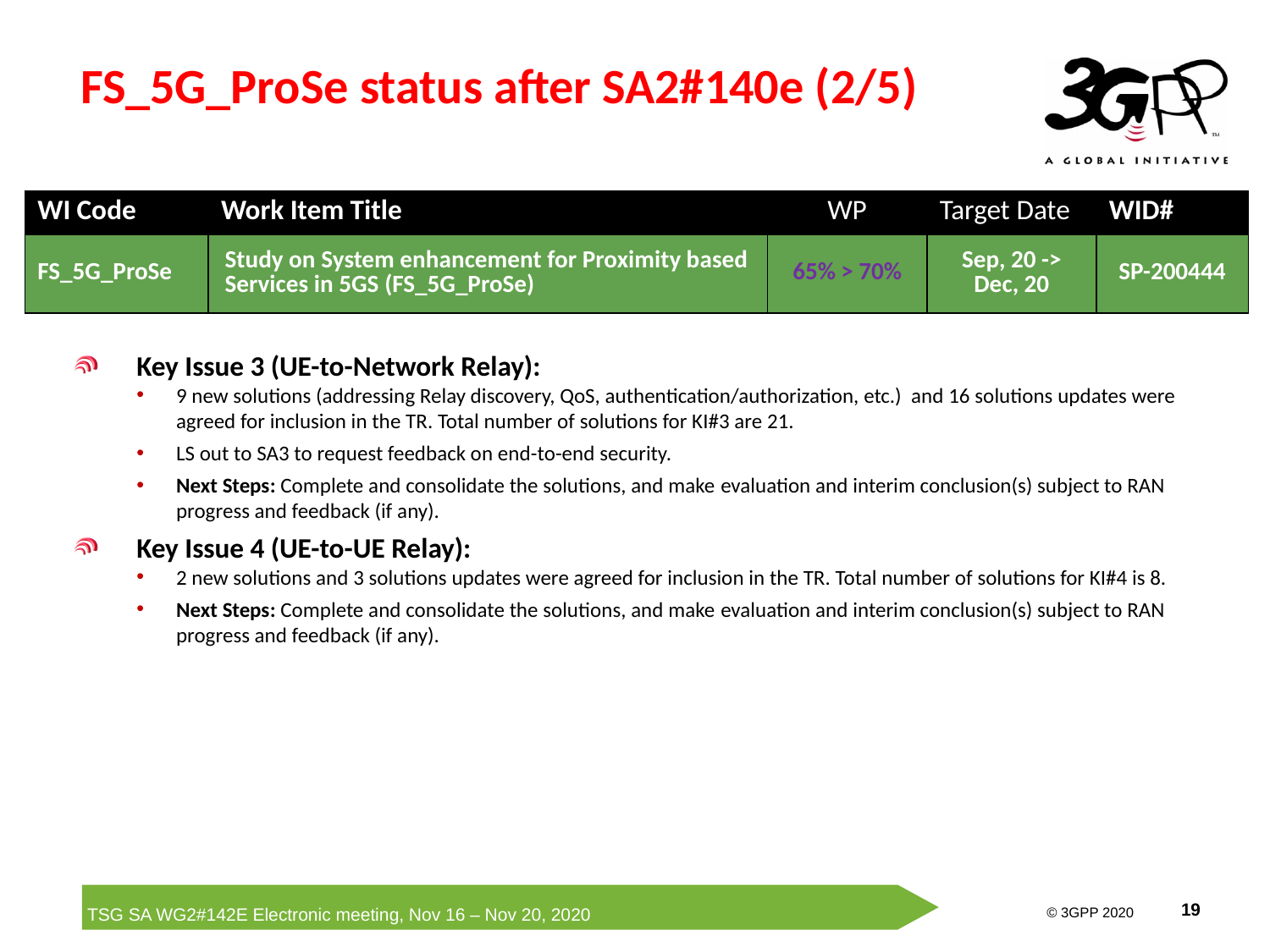

# FS_5G_ProSe status after SA2#140e (2/5)
| WI Code | Work Item Title | WP | Target Date | WID# |
| --- | --- | --- | --- | --- |
| FS\_5G\_ProSe | Study on System enhancement for Proximity based Services in 5GS (FS\_5G\_ProSe) | 65% > 70% | Sep, 20 -> Dec, 20 | SP-200444 |
Key Issue 3 (UE-to-Network Relay):
9 new solutions (addressing Relay discovery, QoS, authentication/authorization, etc.)  and 16 solutions updates were agreed for inclusion in the TR. Total number of solutions for KI#3 are 21.
LS out to SA3 to request feedback on end-to-end security.
Next Steps: Complete and consolidate the solutions, and make evaluation and interim conclusion(s) subject to RAN progress and feedback (if any).
Key Issue 4 (UE-to-UE Relay):
2 new solutions and 3 solutions updates were agreed for inclusion in the TR. Total number of solutions for KI#4 is 8.
Next Steps: Complete and consolidate the solutions, and make evaluation and interim conclusion(s) subject to RAN progress and feedback (if any).